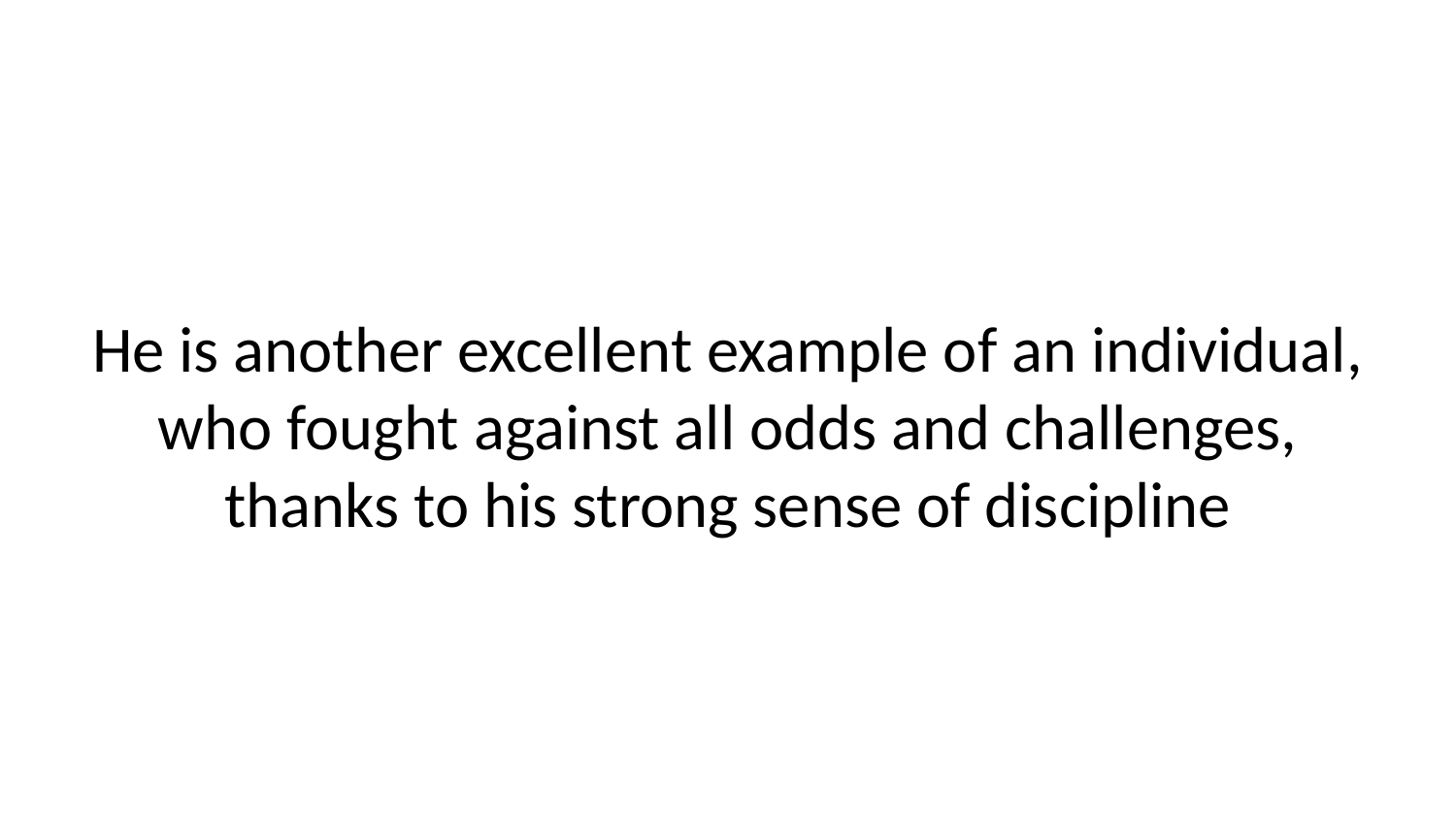

He is another excellent example of an individual, who fought against all odds and challenges, thanks to his strong sense of discipline